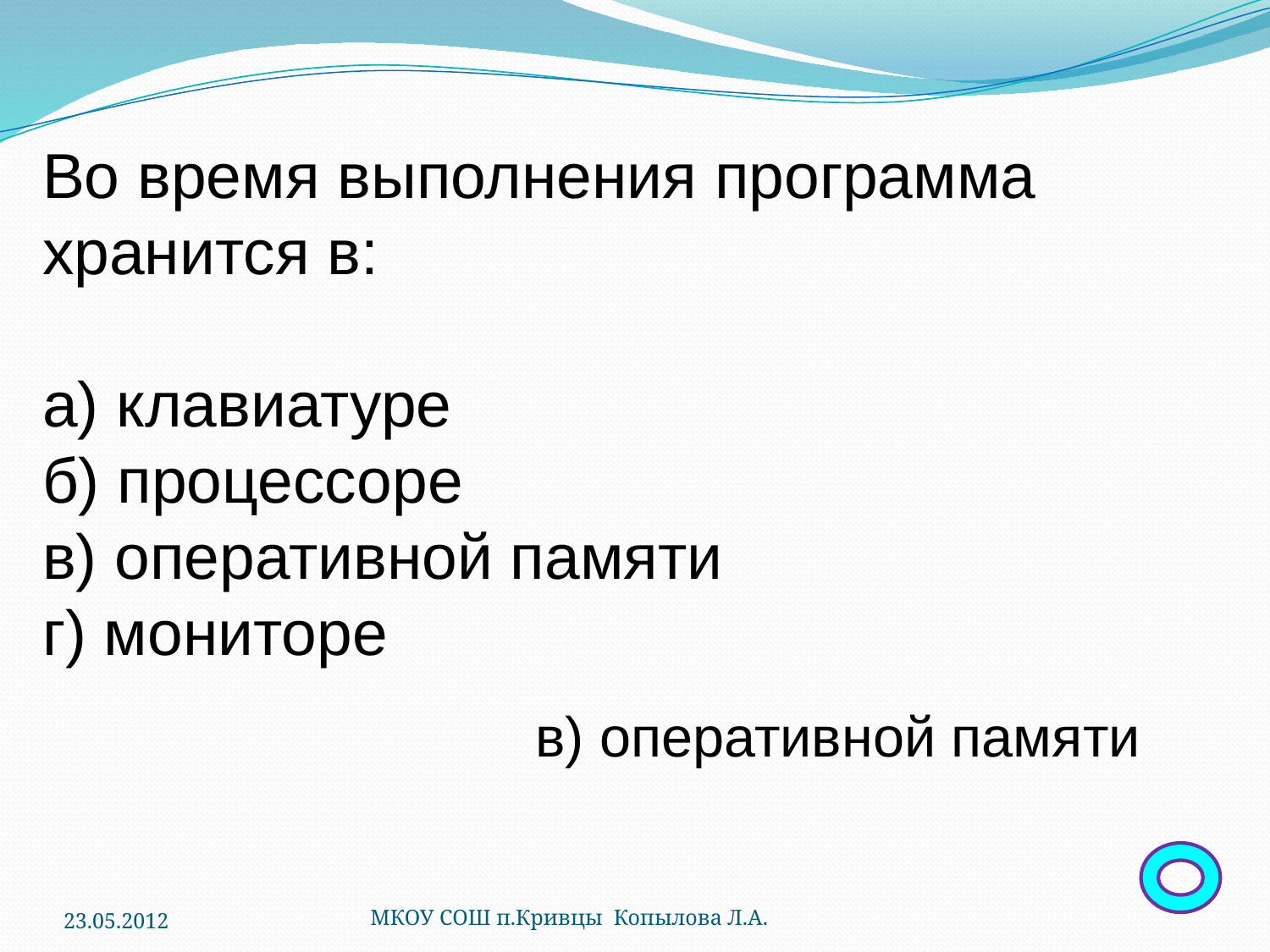

Во время выполнения программа хранится в:

а) клавиатуре
б) процессоре
в) оперативной памяти
г) мониторе
в) оперативной памяти

23.05.2012
МКОУ СОШ п.Кривцы  Копылова Л.А.